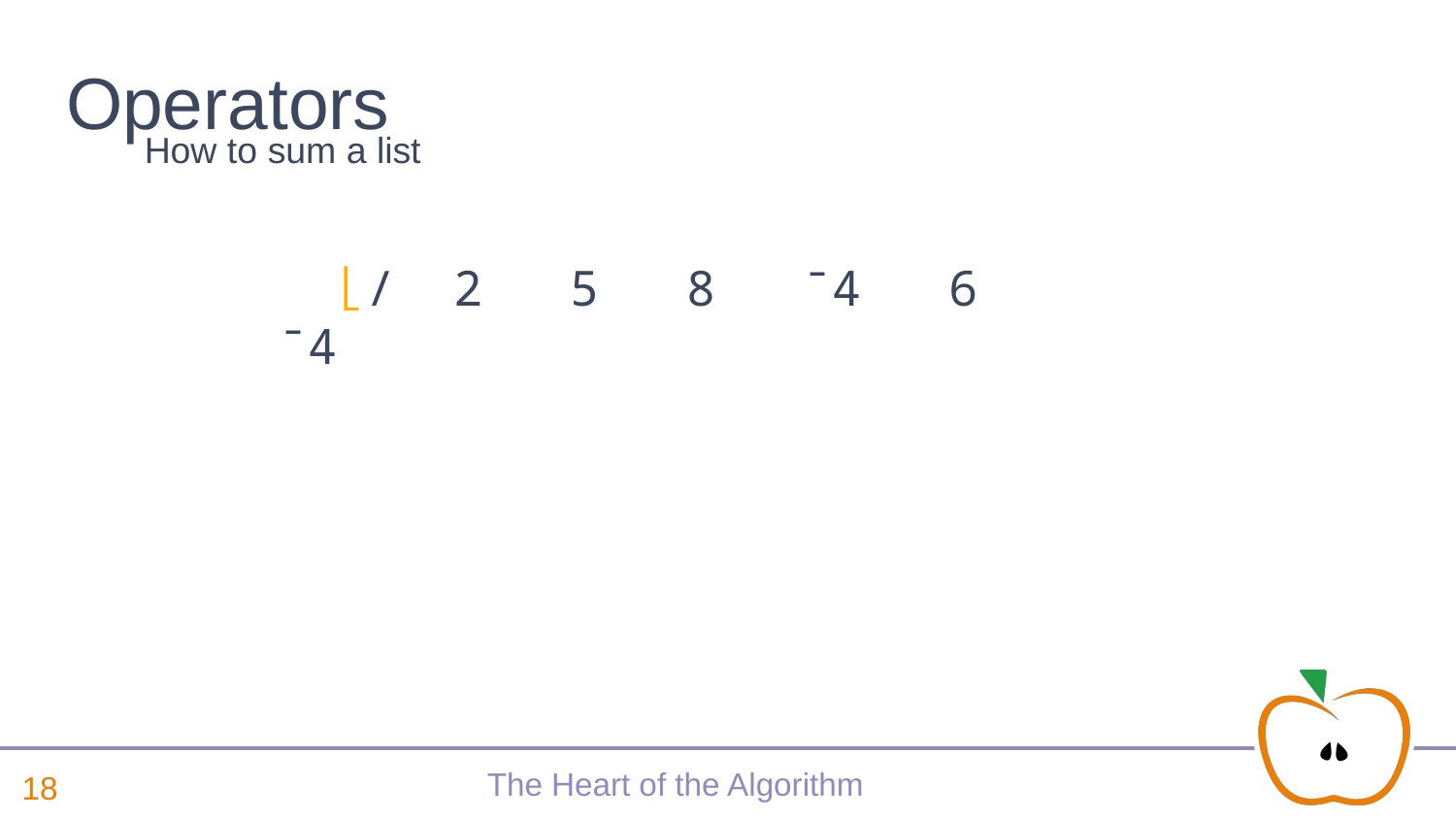

# Operators
How to sum a list
  ⌊/  2   5   8   ¯4   6
¯4